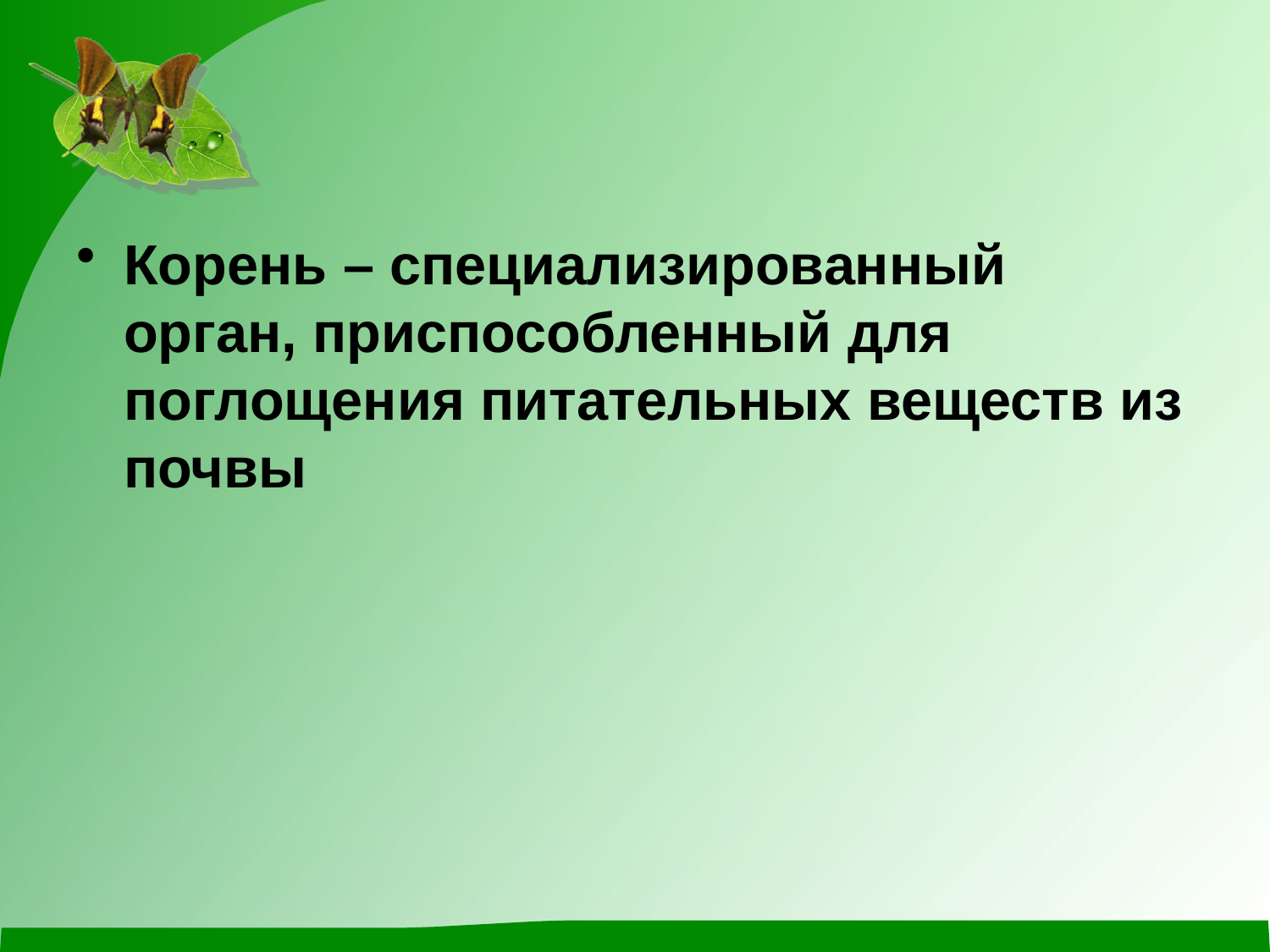

#
Корень – специализированный орган, приспособленный для поглощения питательных веществ из почвы